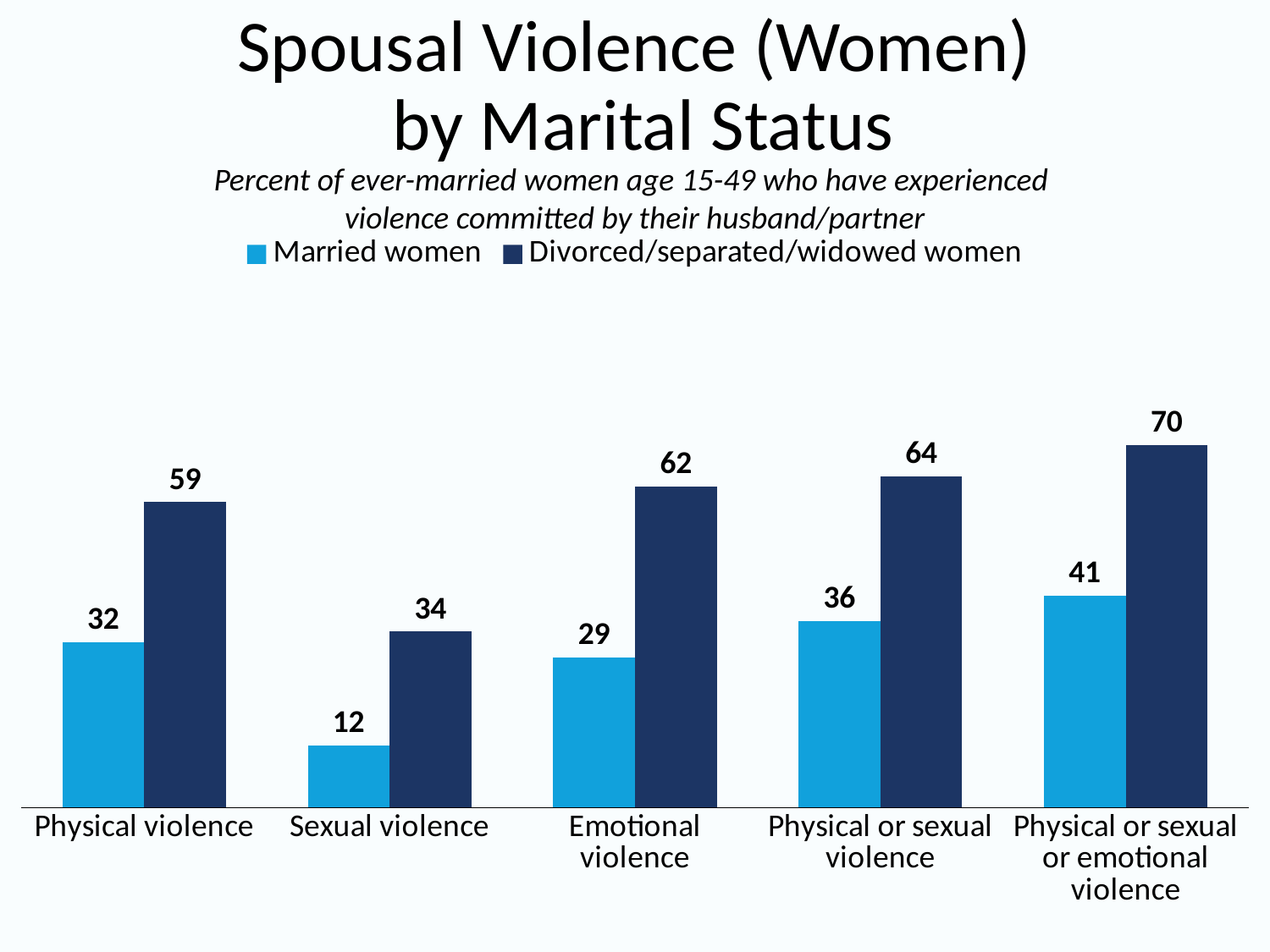

# Spousal Violence (Women) by Marital Status
Percent of ever-married women age 15-49 who have experienced
violence committed by their husband/partner

### Chart

| Category | Married women | Divorced/separated/widowed women |
|---|---|---|
| Physical violence | 32.0 | 59.0 |
| Sexual violence | 12.0 | 34.0 |
| Emotional violence | 29.0 | 62.0 |
| Physical or sexual violence | 36.0 | 64.0 |
| Physical or sexual or emotional violence | 41.0 | 70.0 |